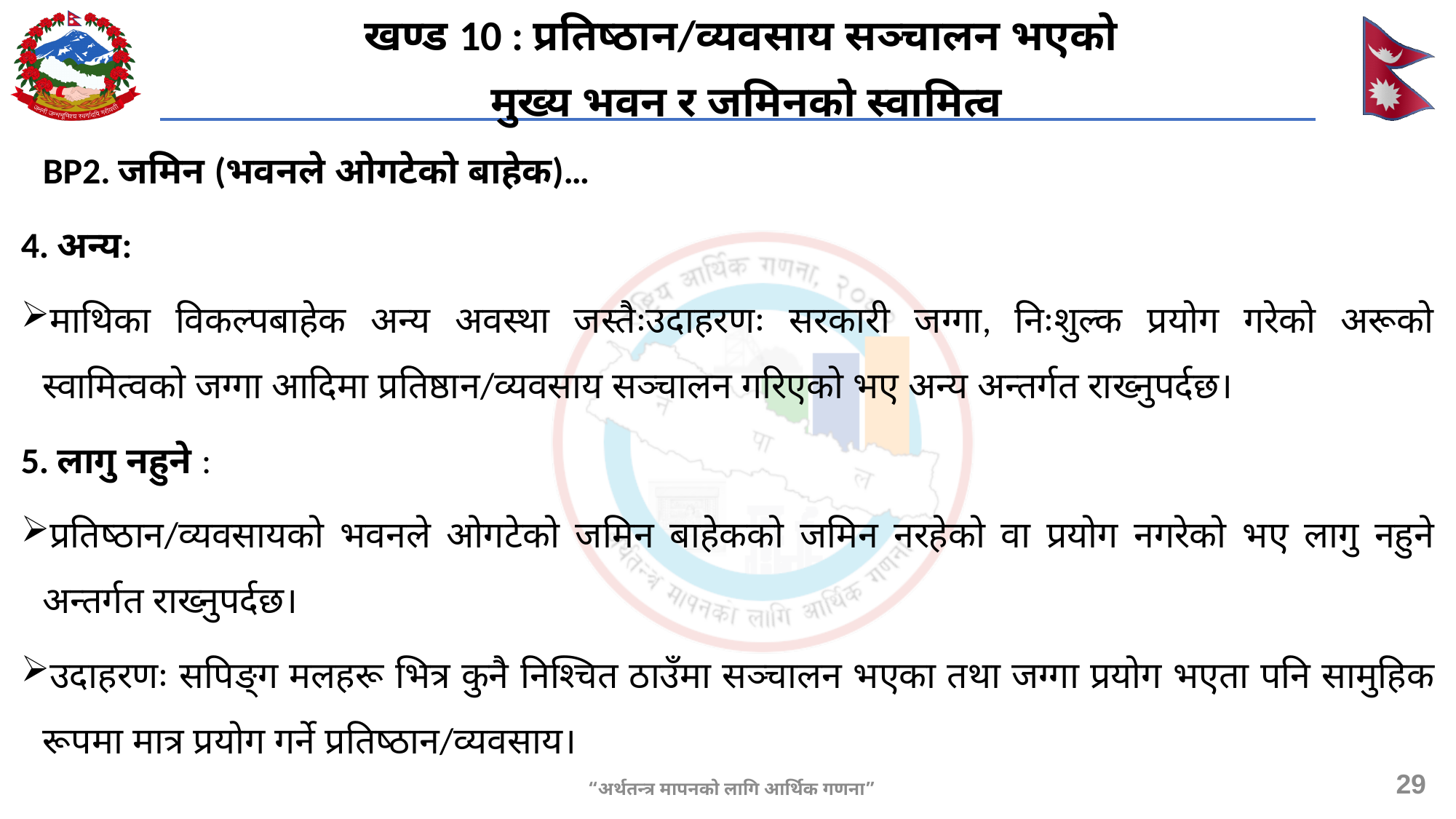

खण्ड 10 : प्रतिष्ठान/व्यवसाय सञ्चालन भएको
मुख्य भवन र जमिनको स्वामित्व
BP2. जमिन (भवनले ओगटेको बाहेक)…
4. अन्य:
माथिका विकल्पबाहेक अन्य अवस्था जस्तैःउदाहरणः सरकारी जग्गा, निःशुल्क प्रयोग गरेको अरूको स्वामित्वको जग्गा आदिमा प्रतिष्ठान/व्यवसाय सञ्चालन गरिएको भए अन्य अन्तर्गत राख्नुपर्दछ।
5. लागु नहुने :
प्रतिष्ठान/व्यवसायको भवनले ओगटेको जमिन बाहेकको जमिन नरहेको वा प्रयोग नगरेको भए लागु नहुने अन्तर्गत राख्नुपर्दछ।
उदाहरणः सपिङ्ग मलहरू भित्र कुनै निश्चित ठाउँमा सञ्चालन भएका तथा जग्गा प्रयोग भएता पनि सामुहिक रूपमा मात्र प्रयोग गर्ने प्रतिष्ठान/व्यवसाय।

29
“अर्थतन्त्र मापनको लागि आर्थिक गणना”